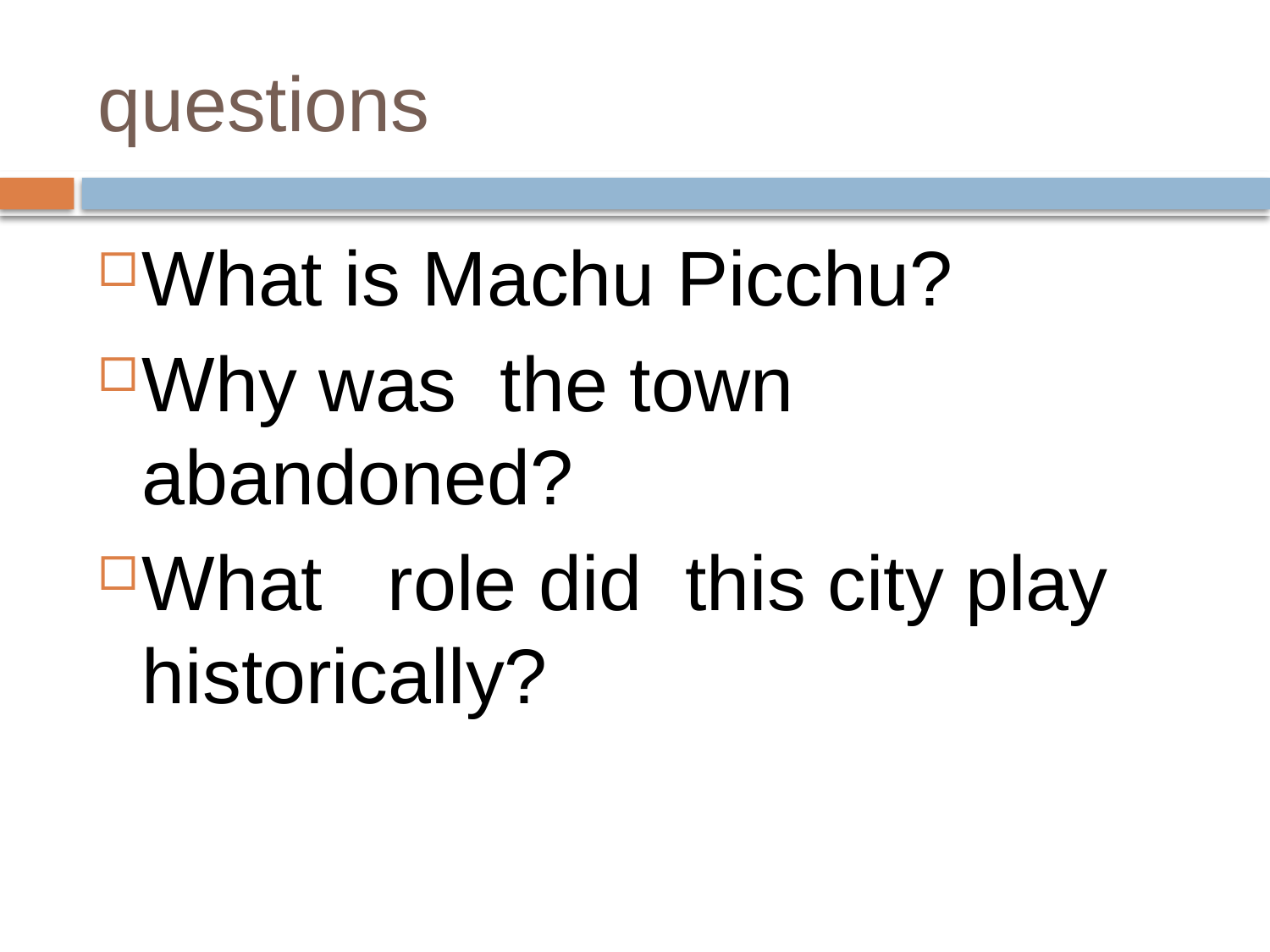

# questions
What is Machu Picchu?
Why was  the town abandoned?
What   role did  this city play historically?